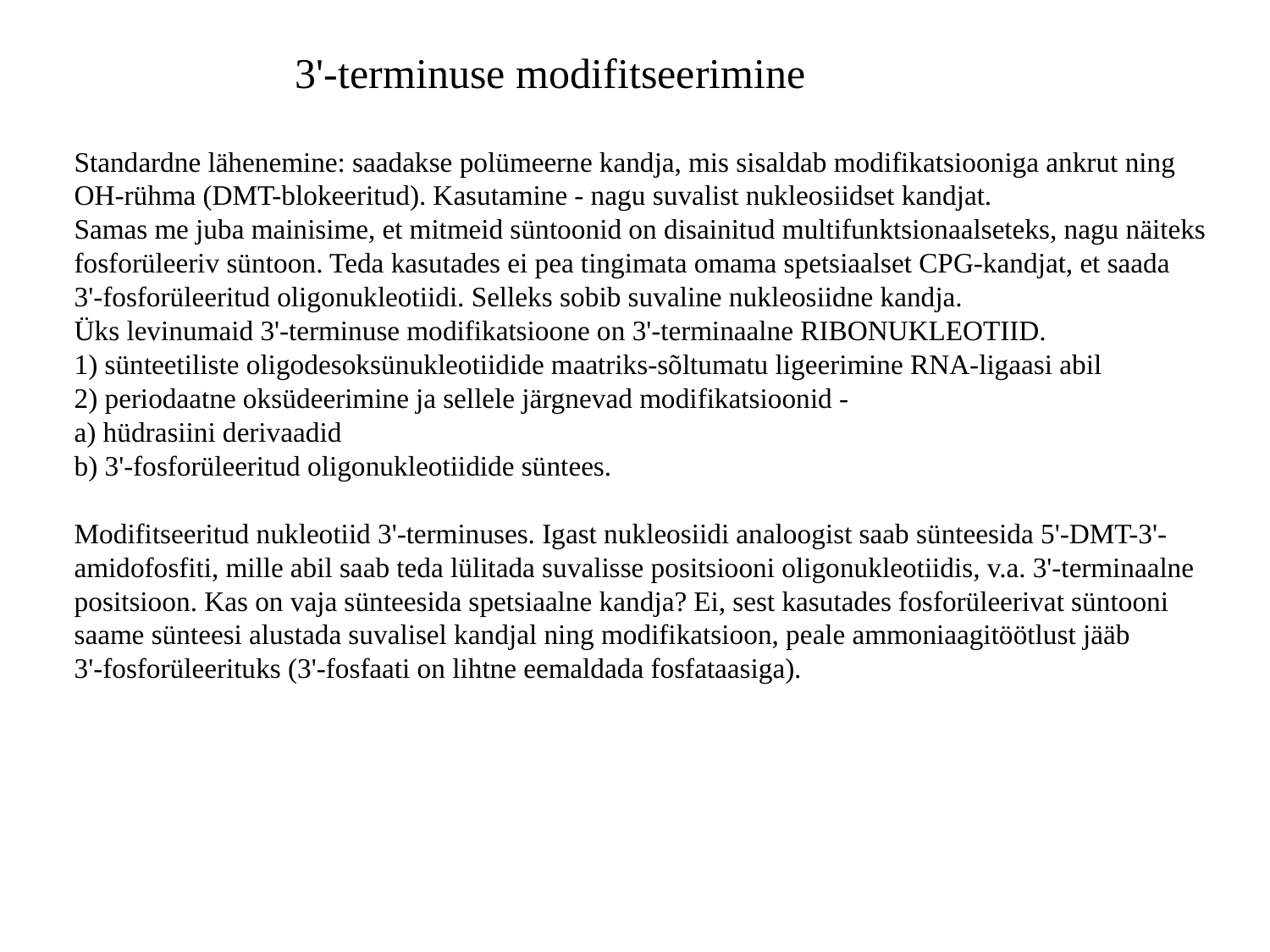

3'-terminuse modifitseerimine
Standardne lähenemine: saadakse polümeerne kandja, mis sisaldab modifikatsiooniga ankrut ning
OH-rühma (DMT-blokeeritud). Kasutamine - nagu suvalist nukleosiidset kandjat.
Samas me juba mainisime, et mitmeid süntoonid on disainitud multifunktsionaalseteks, nagu näiteks
fosforüleeriv süntoon. Teda kasutades ei pea tingimata omama spetsiaalset CPG-kandjat, et saada
3'-fosforüleeritud oligonukleotiidi. Selleks sobib suvaline nukleosiidne kandja.
Üks levinumaid 3'-terminuse modifikatsioone on 3'-terminaalne RIBONUKLEOTIID.
1) sünteetiliste oligodesoksünukleotiidide maatriks-sõltumatu ligeerimine RNA-ligaasi abil
2) periodaatne oksüdeerimine ja sellele järgnevad modifikatsioonid -
a) hüdrasiini derivaadid
b) 3'-fosforüleeritud oligonukleotiidide süntees.

Modifitseeritud nukleotiid 3'-terminuses. Igast nukleosiidi analoogist saab sünteesida 5'-DMT-3'-
amidofosfiti, mille abil saab teda lülitada suvalisse positsiooni oligonukleotiidis, v.a. 3'-terminaalne
positsioon. Kas on vaja sünteesida spetsiaalne kandja? Ei, sest kasutades fosforüleerivat süntooni
saame sünteesi alustada suvalisel kandjal ning modifikatsioon, peale ammoniaagitöötlust jääb
3'-fosforüleerituks (3'-fosfaati on lihtne eemaldada fosfataasiga).